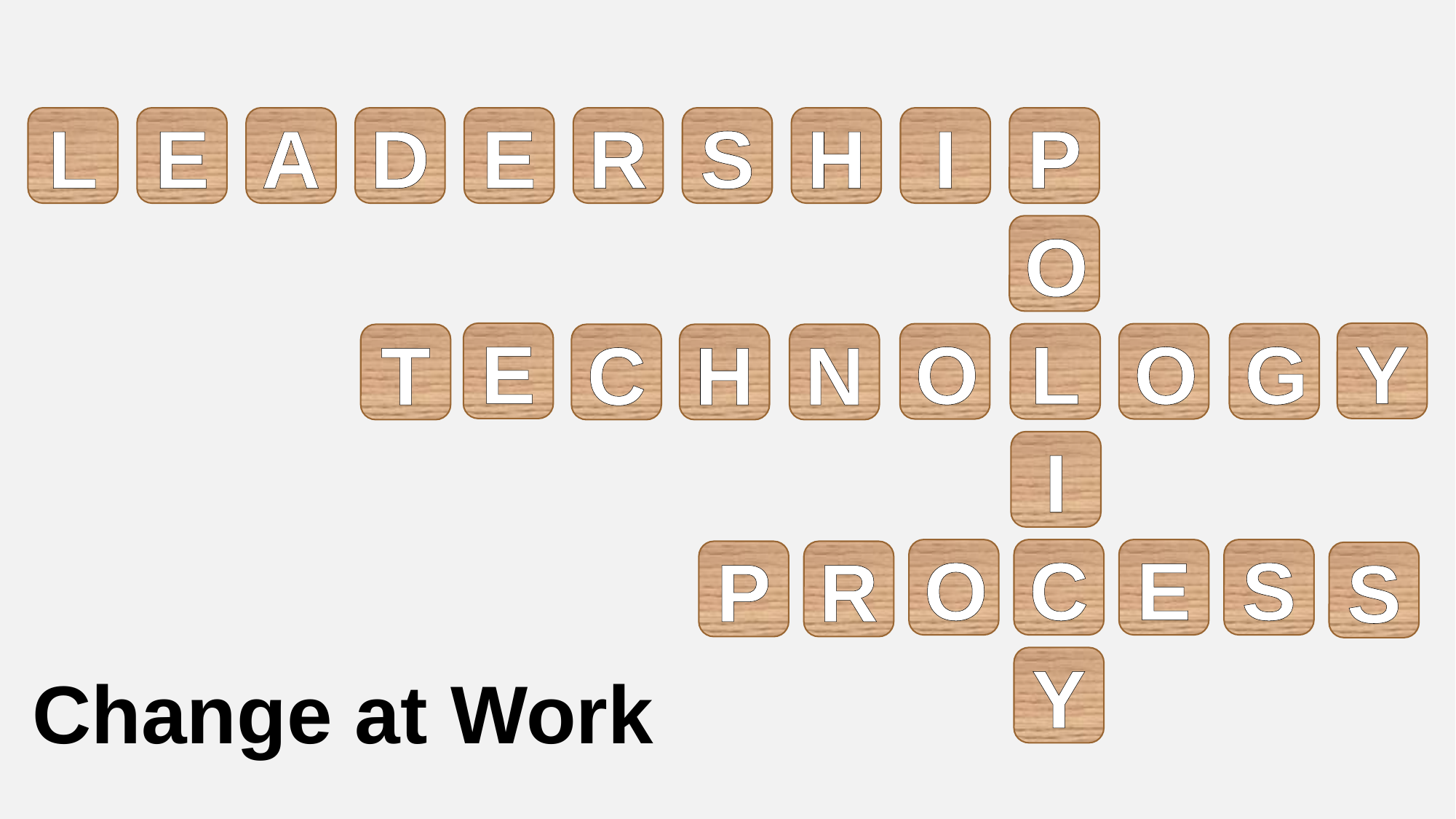

L
H
I
P
R
S
D
E
E
A
O
E
Y
G
O
O
L
T
C
H
N
I
O
E
S
C
P
R
S
Y
Change at Work